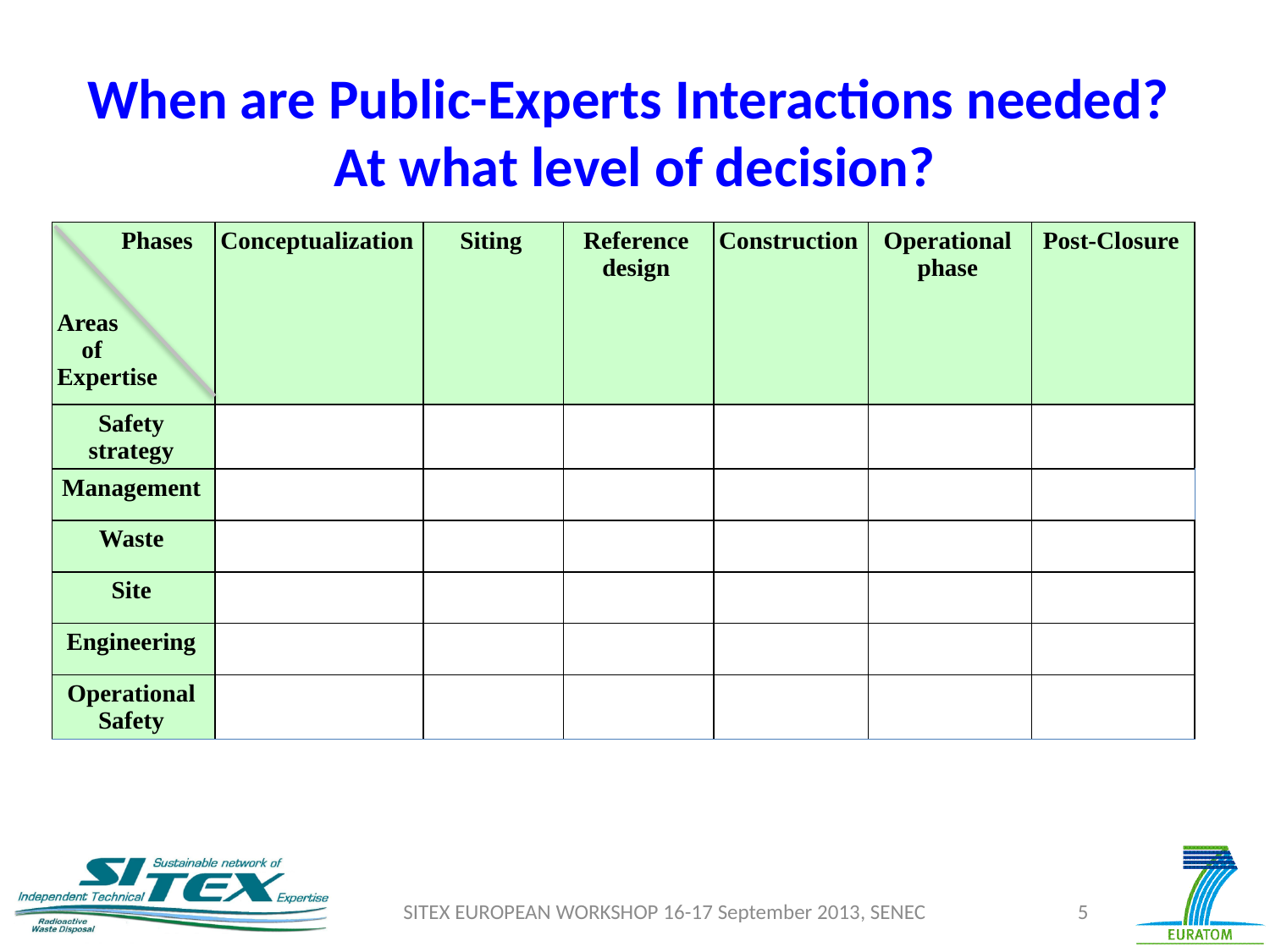

When are Public-Experts Interactions needed?
At what level of decision?
| Phases Areas of Expertise | Conceptualization | Siting | Reference design | Construction | Operational phase | Post-Closure |
| --- | --- | --- | --- | --- | --- | --- |
| Safety strategy |  |  |  |  |  |  |
| Management |  |  |  |  |  |  |
| Waste |  |  |  |  |  |  |
| Site |  |  |  |  |  |  |
| Engineering |  |  |  |  |  |  |
| Operational Safety |  |  |  |  |  |  |
SITEX EUROPEAN WORKSHOP 16-17 September 2013, SENEC
5